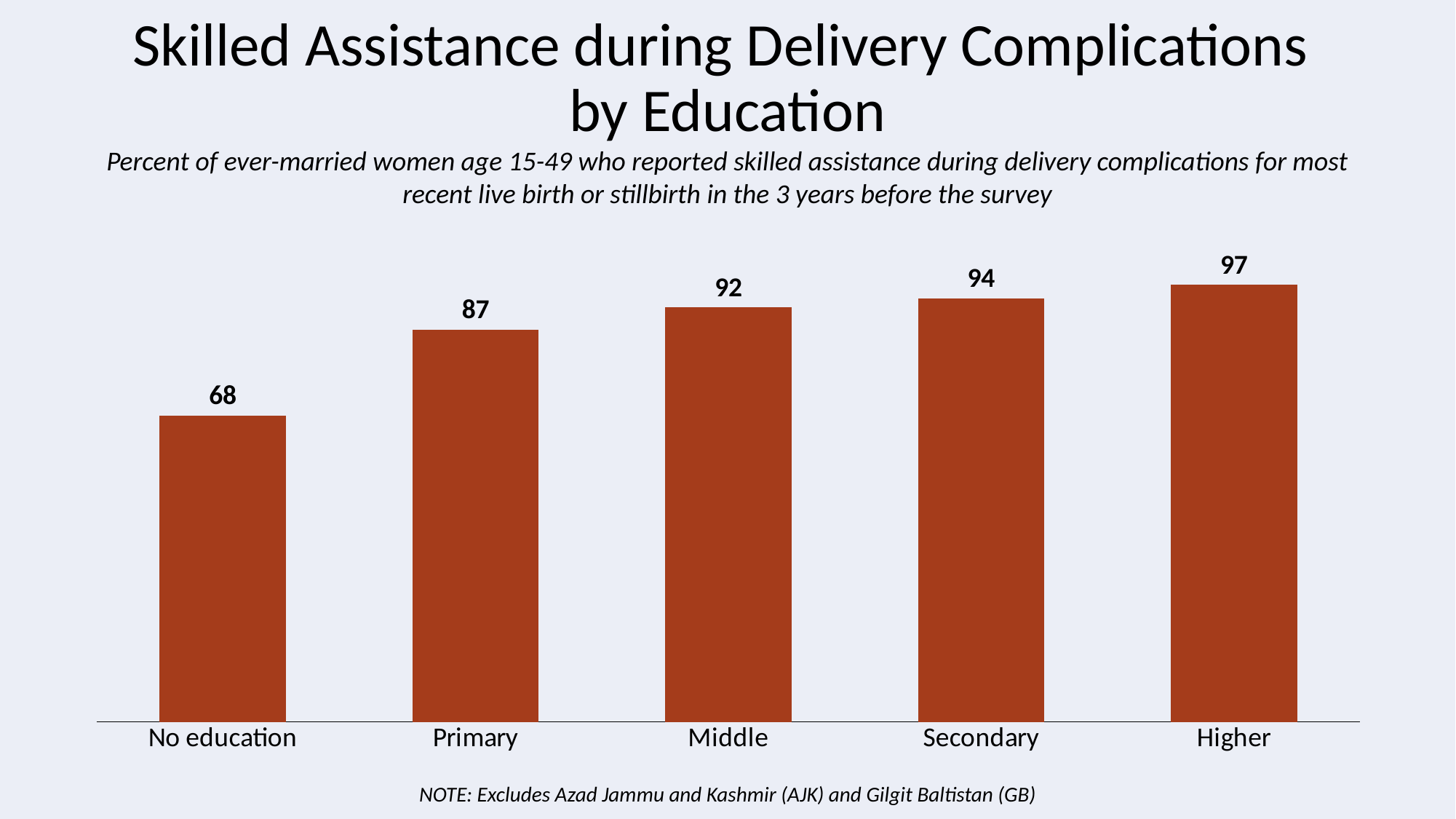

# Skilled Assistance during Delivery Complications by Education
Percent of ever-married women age 15-49 who reported skilled assistance during delivery complications for most recent live birth or stillbirth in the 3 years before the survey

### Chart

| Category | Mother |
|---|---|
| No education | 68.0 |
| Primary | 87.0 |
| Middle | 92.0 |
| Secondary | 94.0 |
| Higher | 97.0 |
NOTE: Excludes Azad Jammu and Kashmir (AJK) and Gilgit Baltistan (GB)